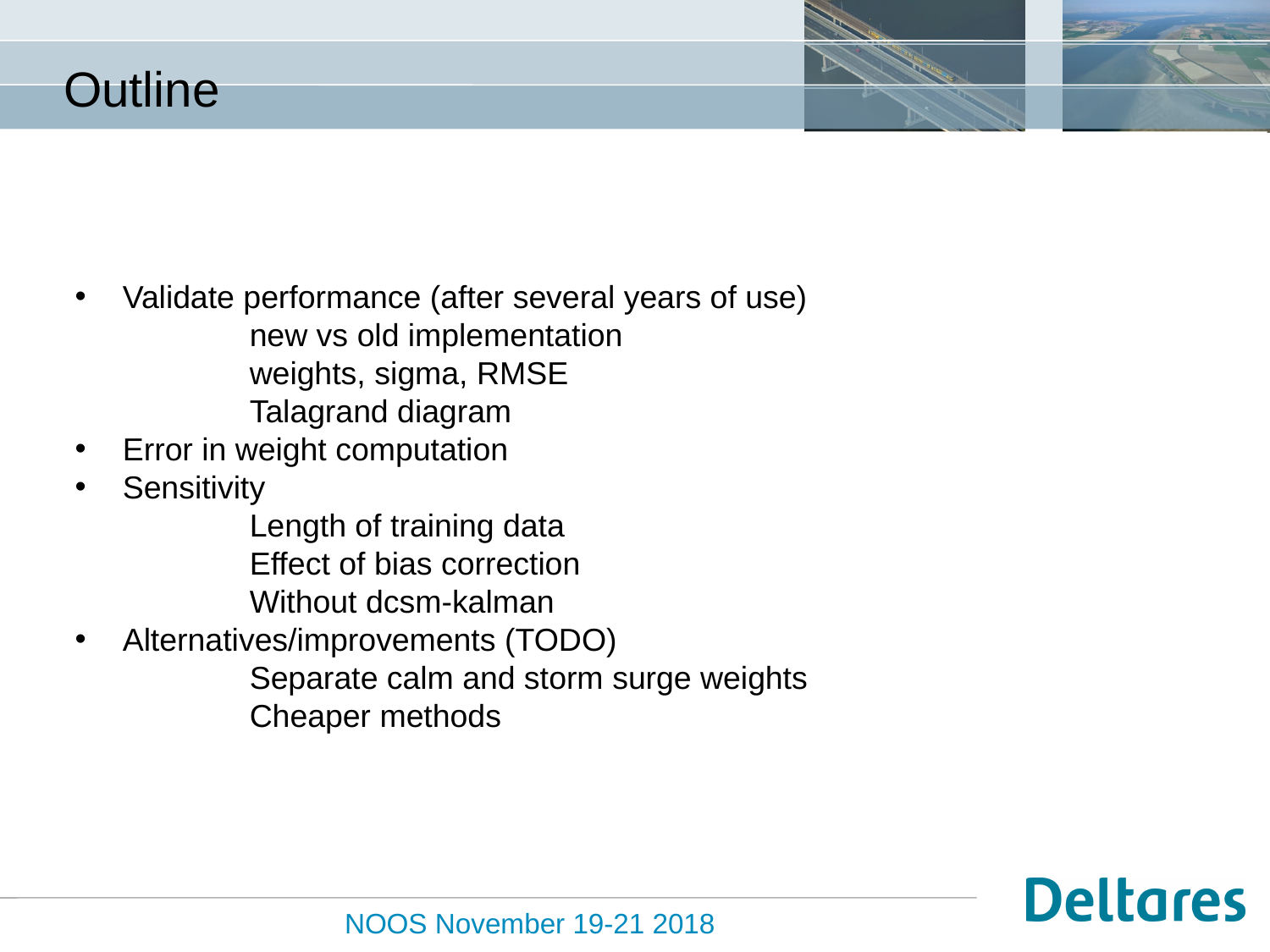

Outline
# Validate performance (after several years of use) new vs old implementation weights, sigma, RMSE Talagrand diagram
Error in weight computation
Sensitivity
	Length of training data
	Effect of bias correction
	Without dcsm-kalman
Alternatives/improvements (TODO)
	Separate calm and storm surge weights
	Cheaper methods